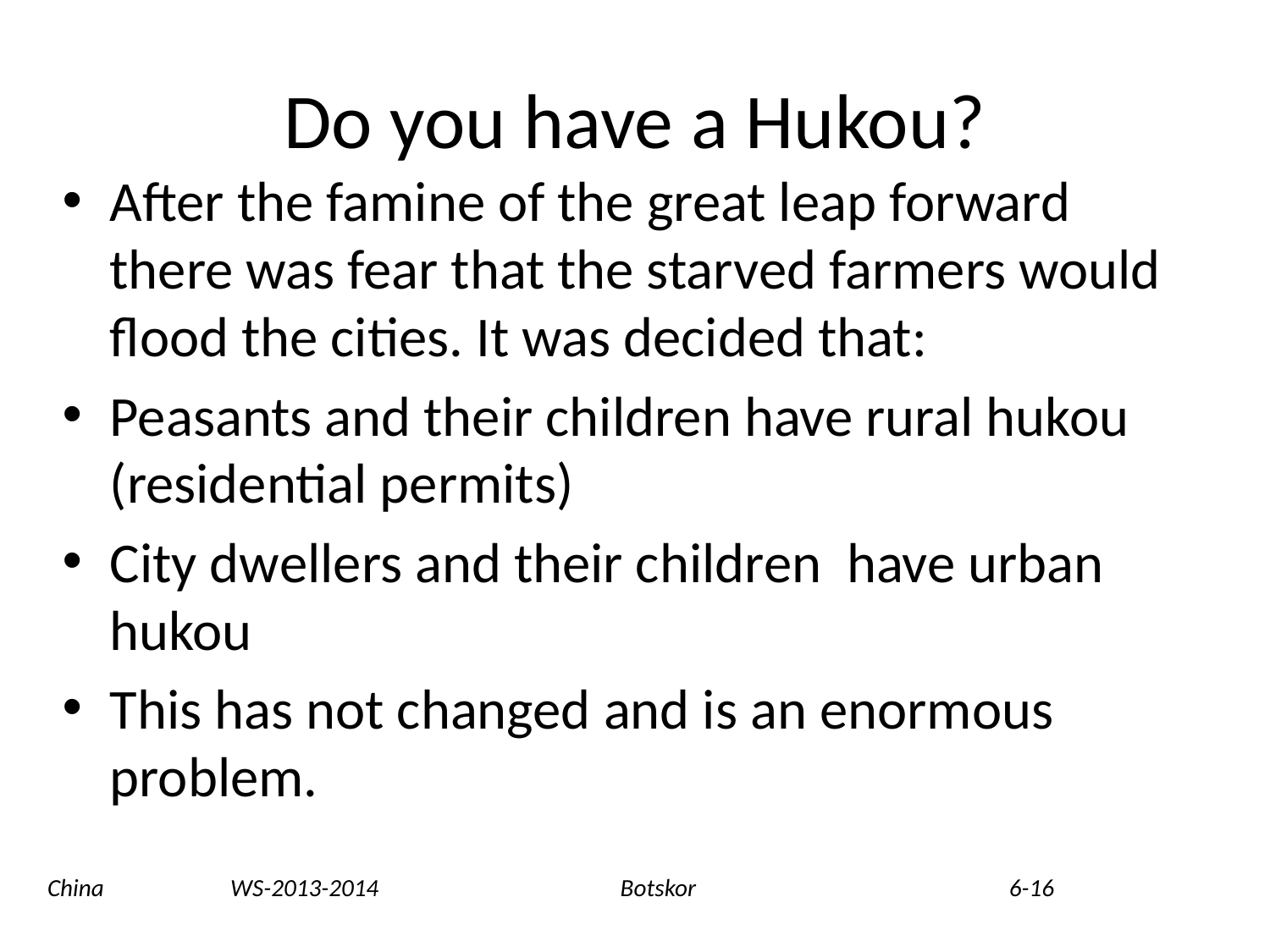

# Do you have a Hukou?
After the famine of the great leap forward there was fear that the starved farmers would flood the cities. It was decided that:
Peasants and their children have rural hukou (residential permits)
City dwellers and their children  have urban hukou
This has not changed and is an enormous problem.

China                       WS-2013-2014                                            Botskor                                                         6-16